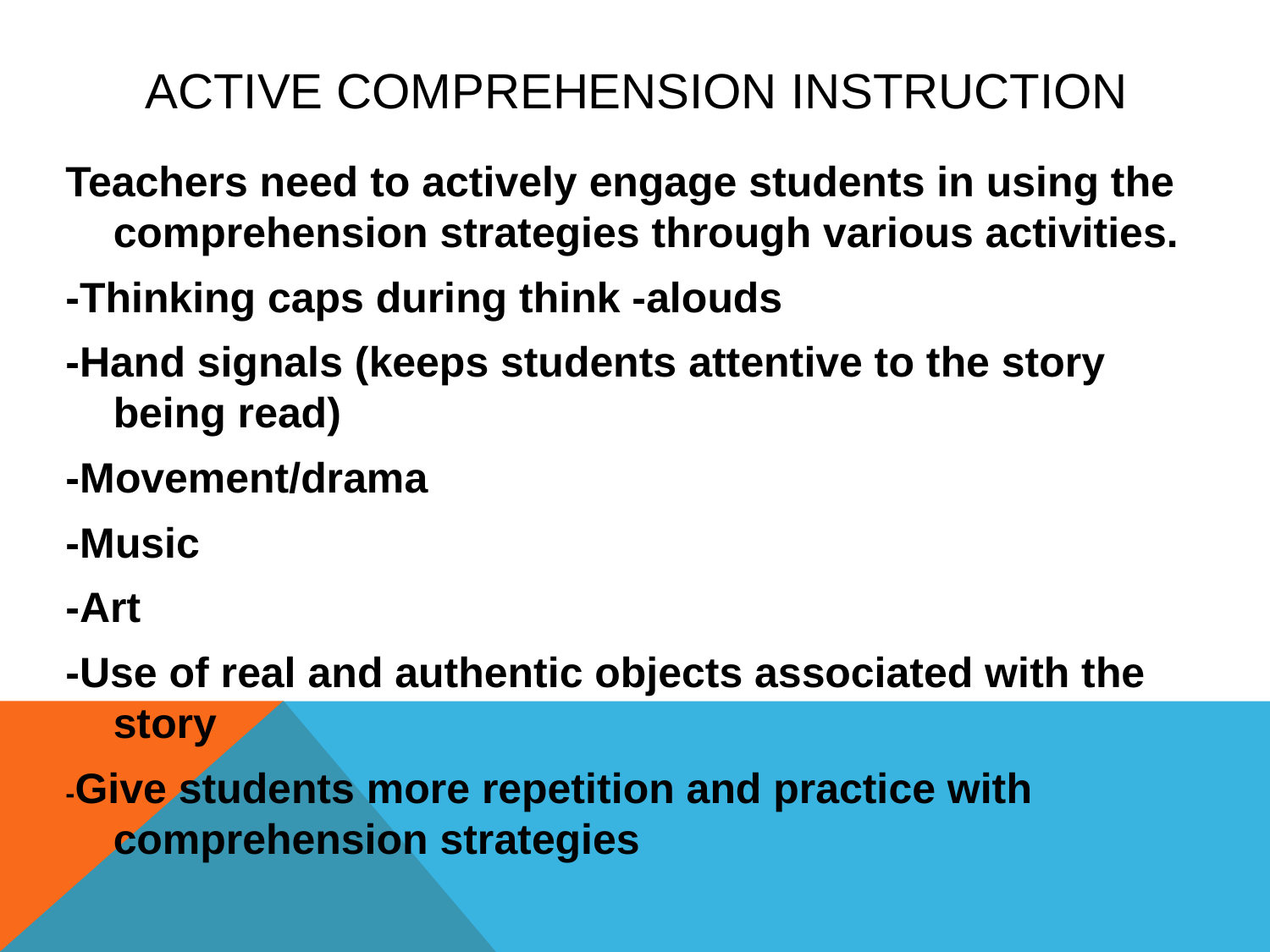

# Active comprehension instruction
Teachers need to actively engage students in using the comprehension strategies through various activities.
-Thinking caps during think -alouds
-Hand signals (keeps students attentive to the story being read)
-Movement/drama
-Music
-Art
-Use of real and authentic objects associated with the story
-Give students more repetition and practice with comprehension strategies